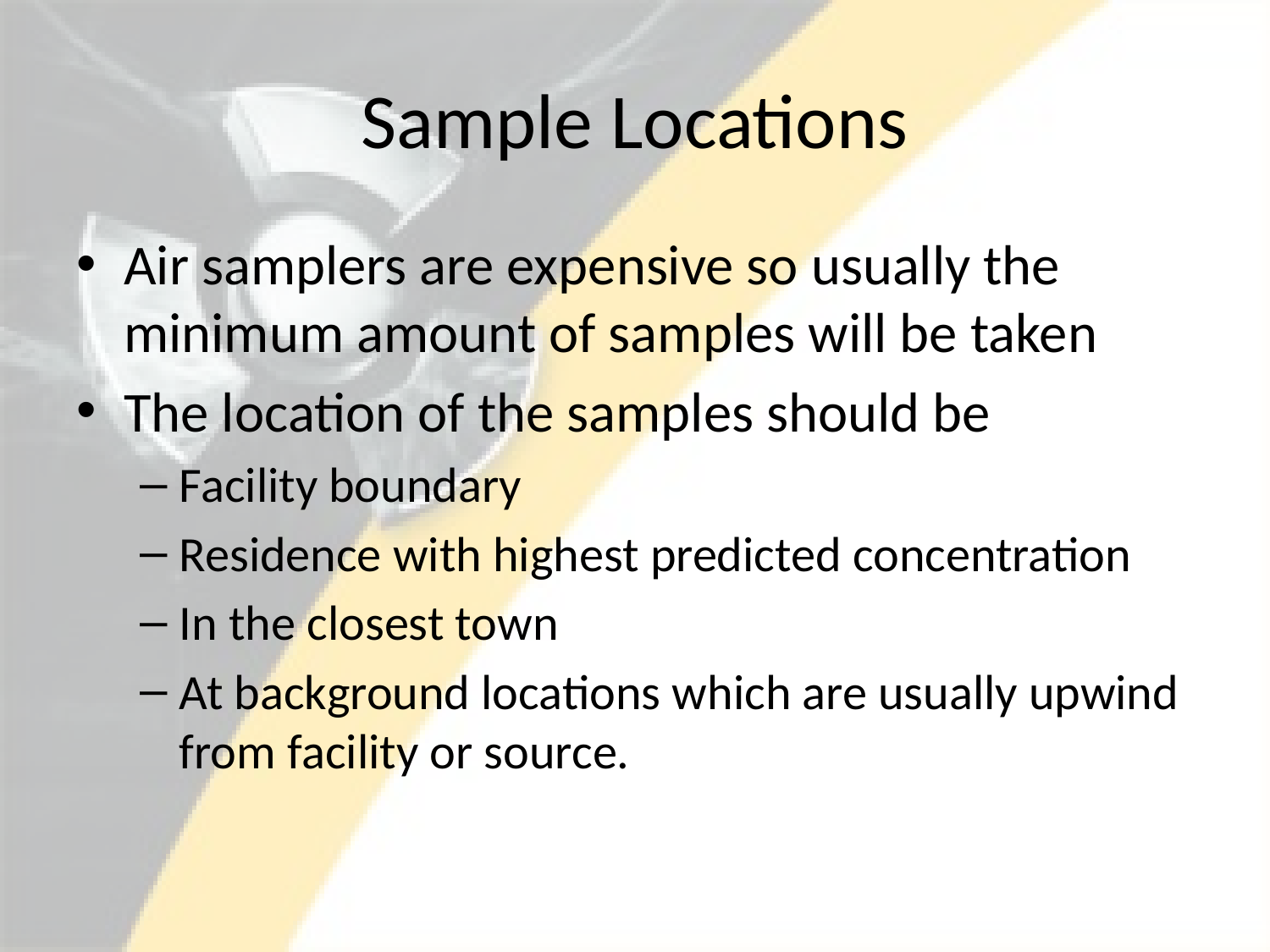

# Sample Locations
Air samplers are expensive so usually the minimum amount of samples will be taken
The location of the samples should be
Facility boundary
Residence with highest predicted concentration
In the closest town
At background locations which are usually upwind from facility or source.